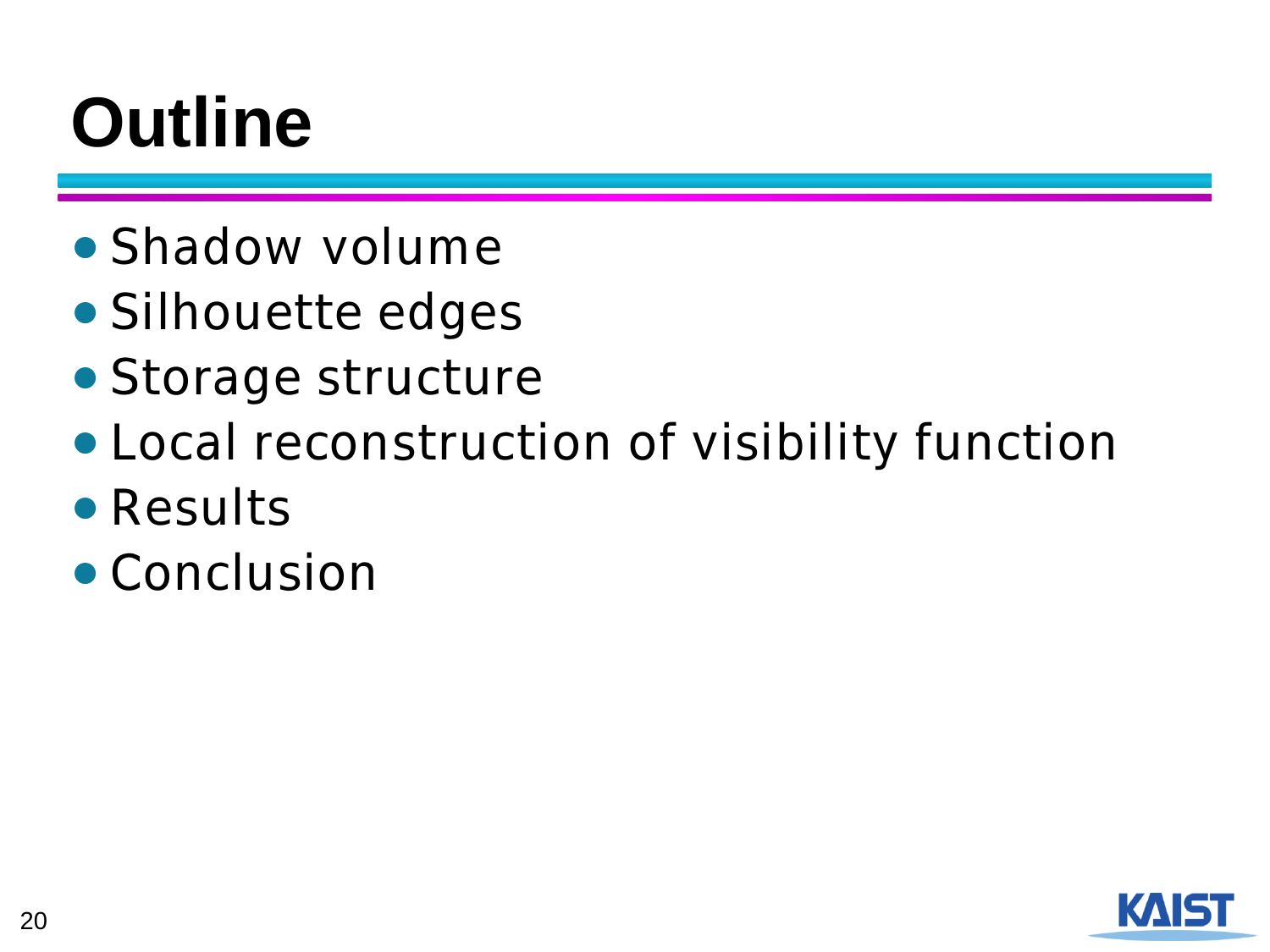

# Outline
Shadow volume
Silhouette edges
Storage structure
Local reconstruction of visibility function
Results
Conclusion